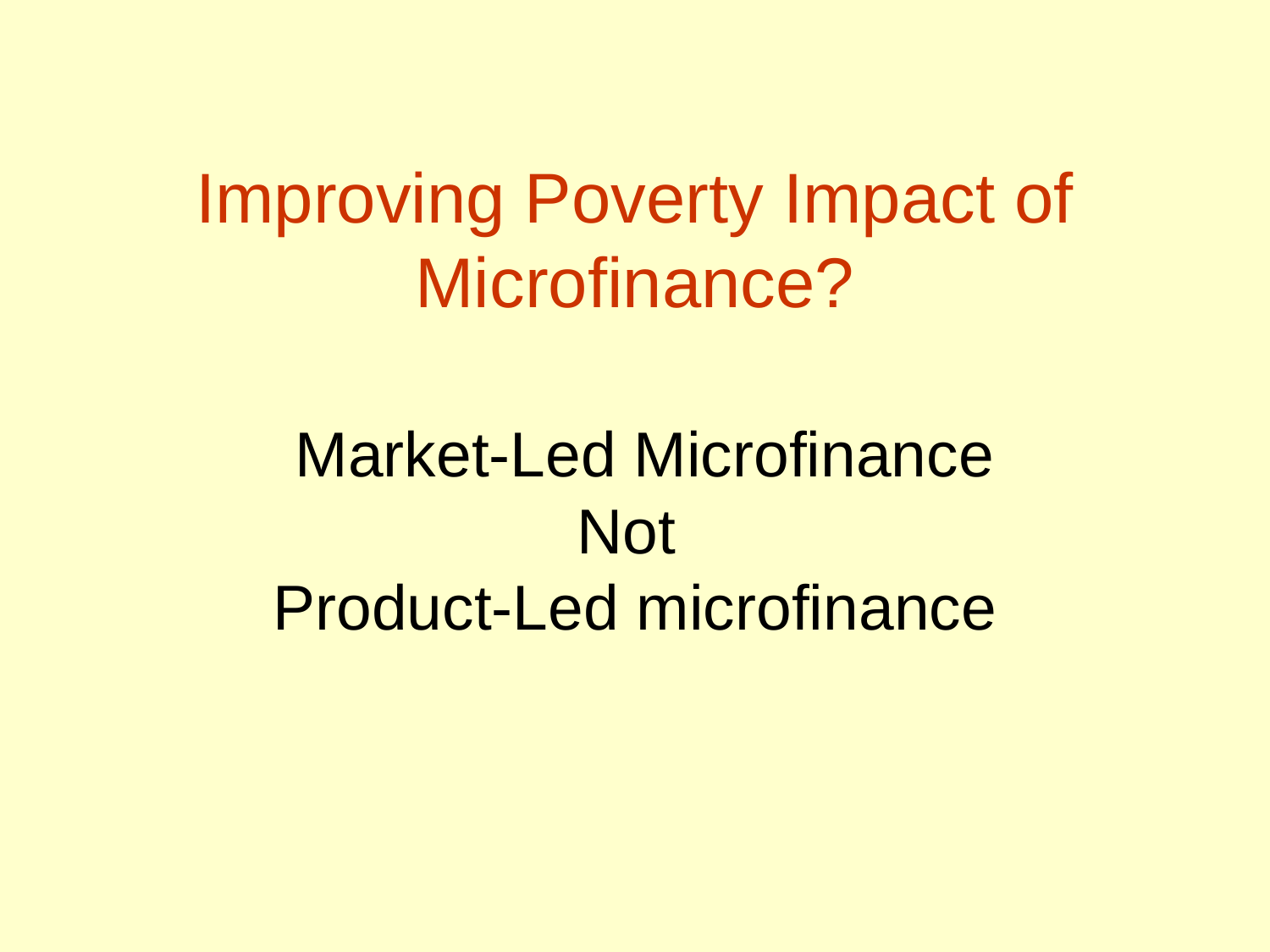

# Improving Poverty Impact of Microfinance? Market-Led Microfinance Not Product-Led microfinance